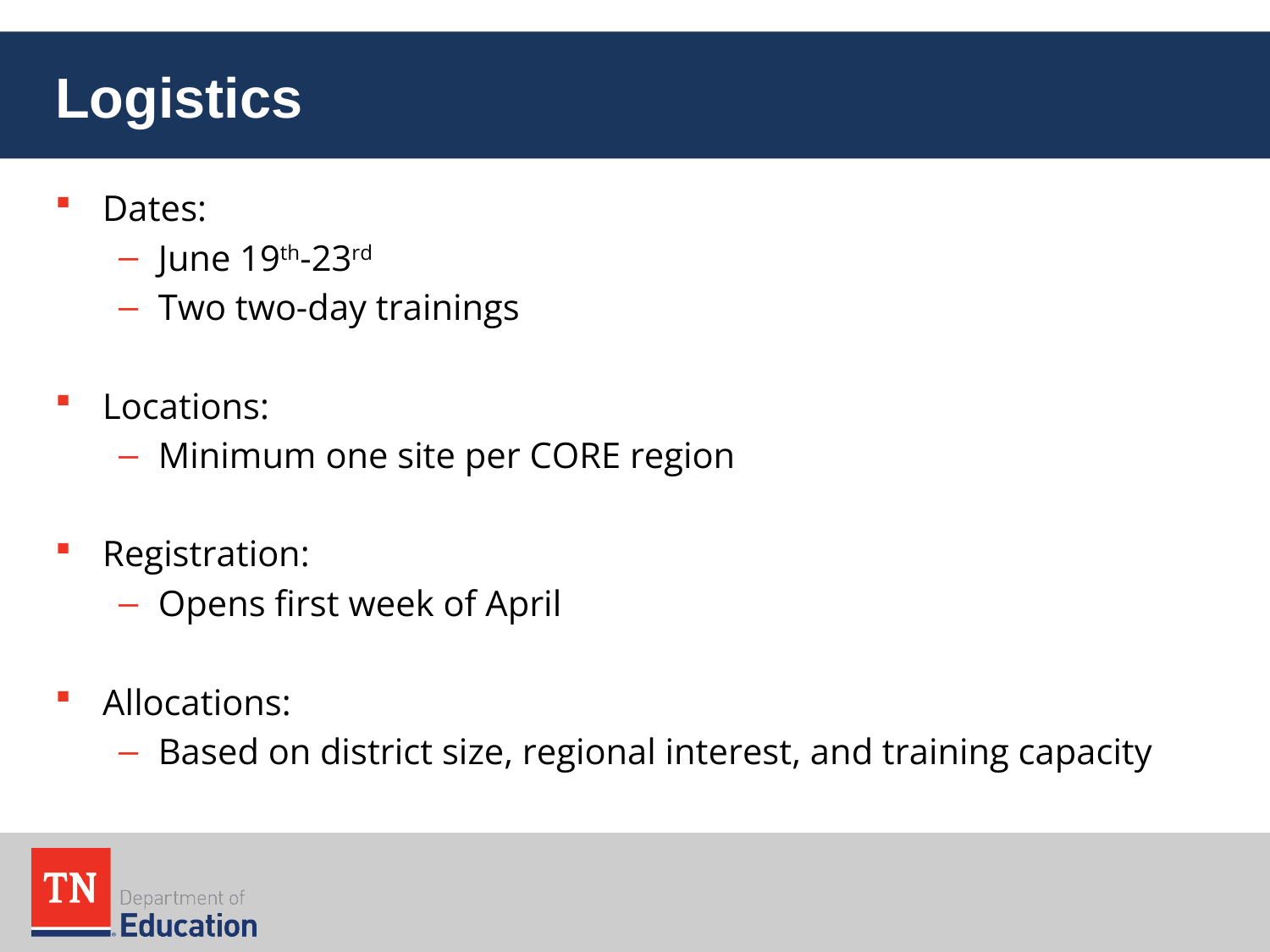

# Logistics
Dates:
June 19th-23rd
Two two-day trainings

Locations:
Minimum one site per CORE region

Registration:
Opens first week of April

Allocations:
Based on district size, regional interest, and training capacity